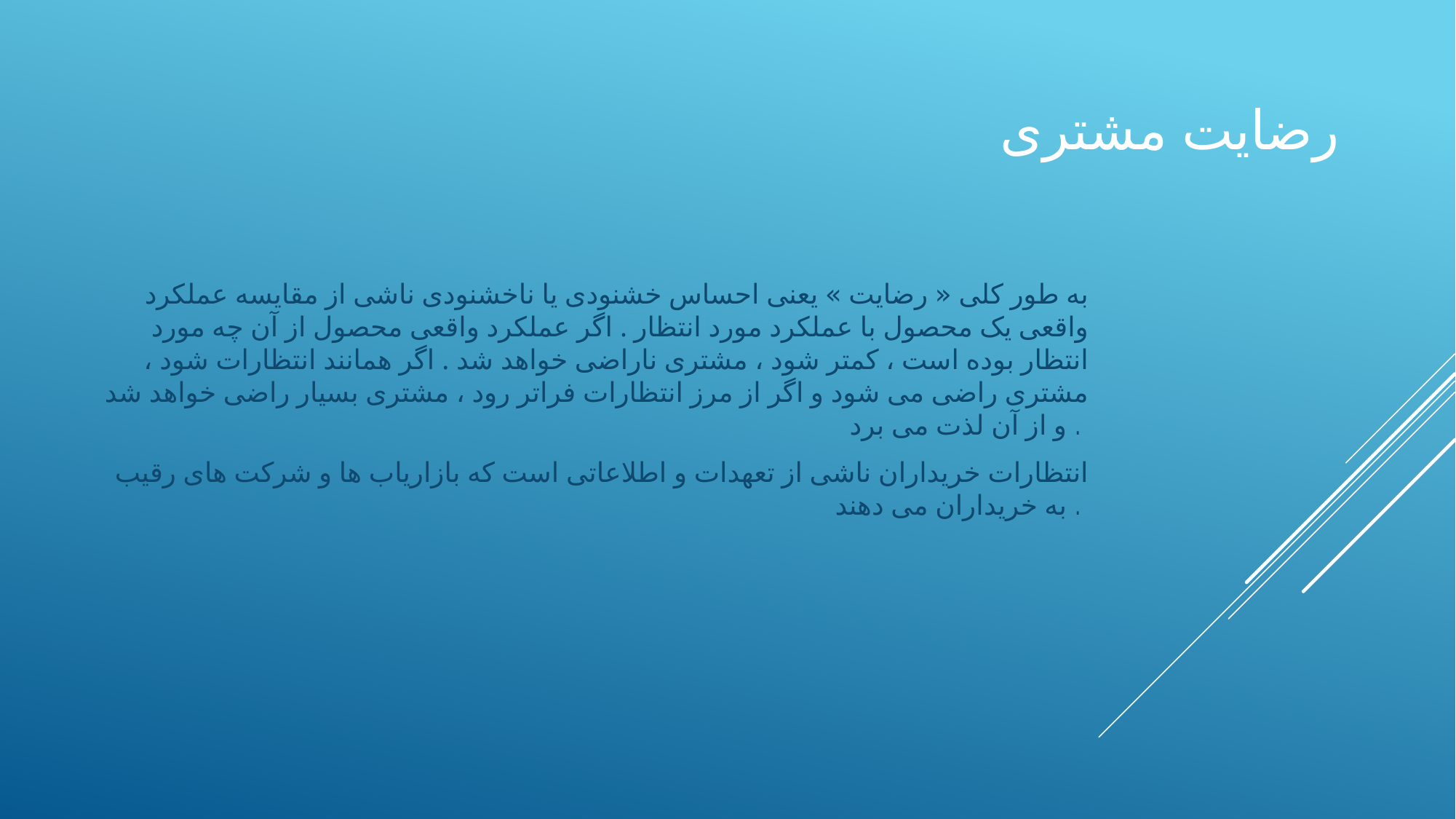

# رضایت مشتری
به طور کلی « رضایت » یعنی احساس خشنودی یا ناخشنودی ناشی از مقایسه عملکرد واقعی یک محصول با عملکرد مورد انتظار . اگر عملکرد واقعی محصول از آن چه مورد انتظار بوده است ، کمتر شود ، مشتری ناراضی خواهد شد . اگر همانند انتظارات شود ، مشتری راضی می شود و اگر از مرز انتظارات فراتر رود ، مشتری بسیار راضی خواهد شد و از آن لذت می برد .
انتظارات خریداران ناشی از تعهدات و اطلاعاتی است که بازاریاب ها و شرکت های رقیب به خریداران می دهند .